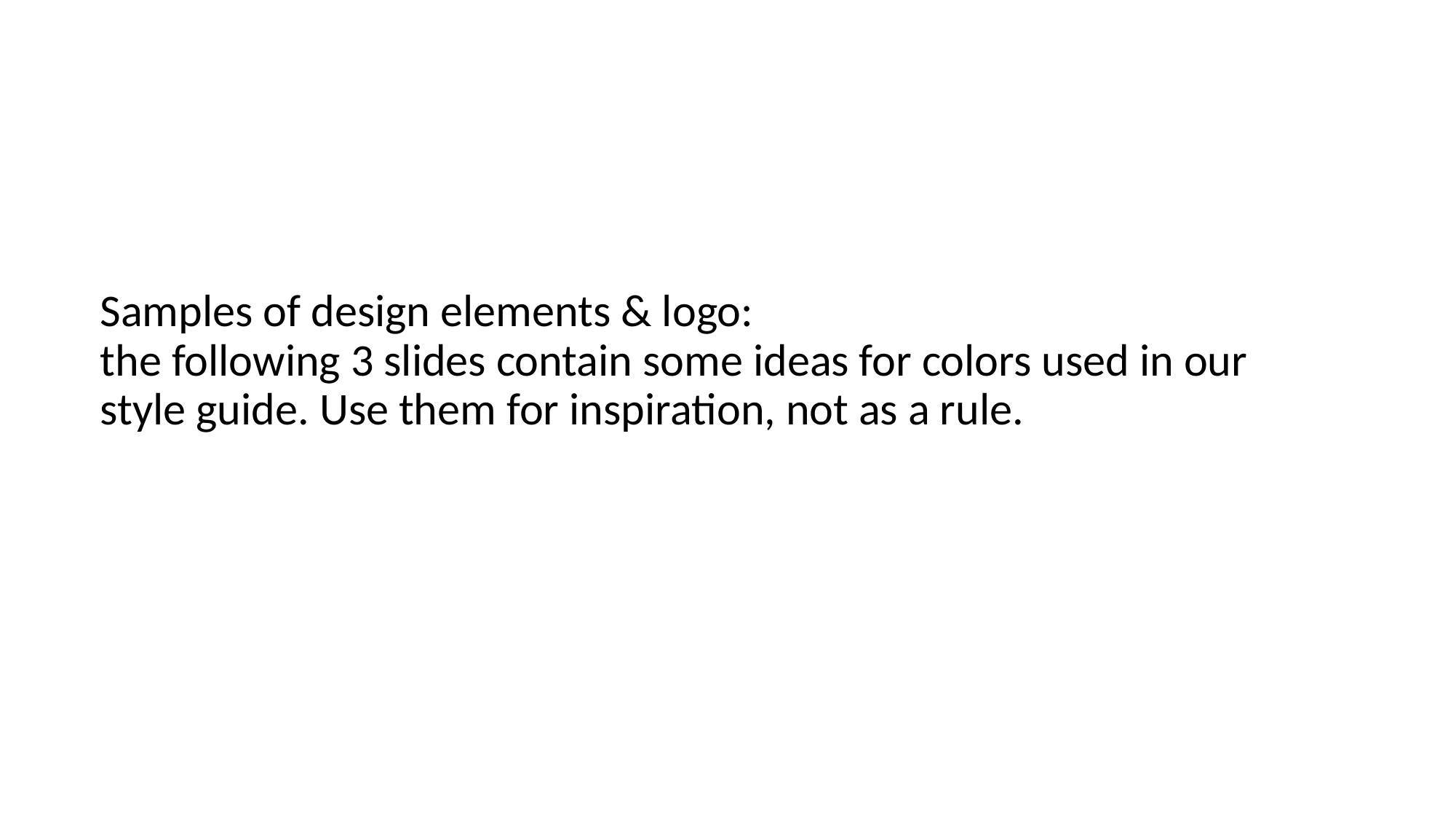

# Samples of design elements & logo: the following 3 slides contain some ideas for colors used in our style guide. Use them for inspiration, not as a rule.